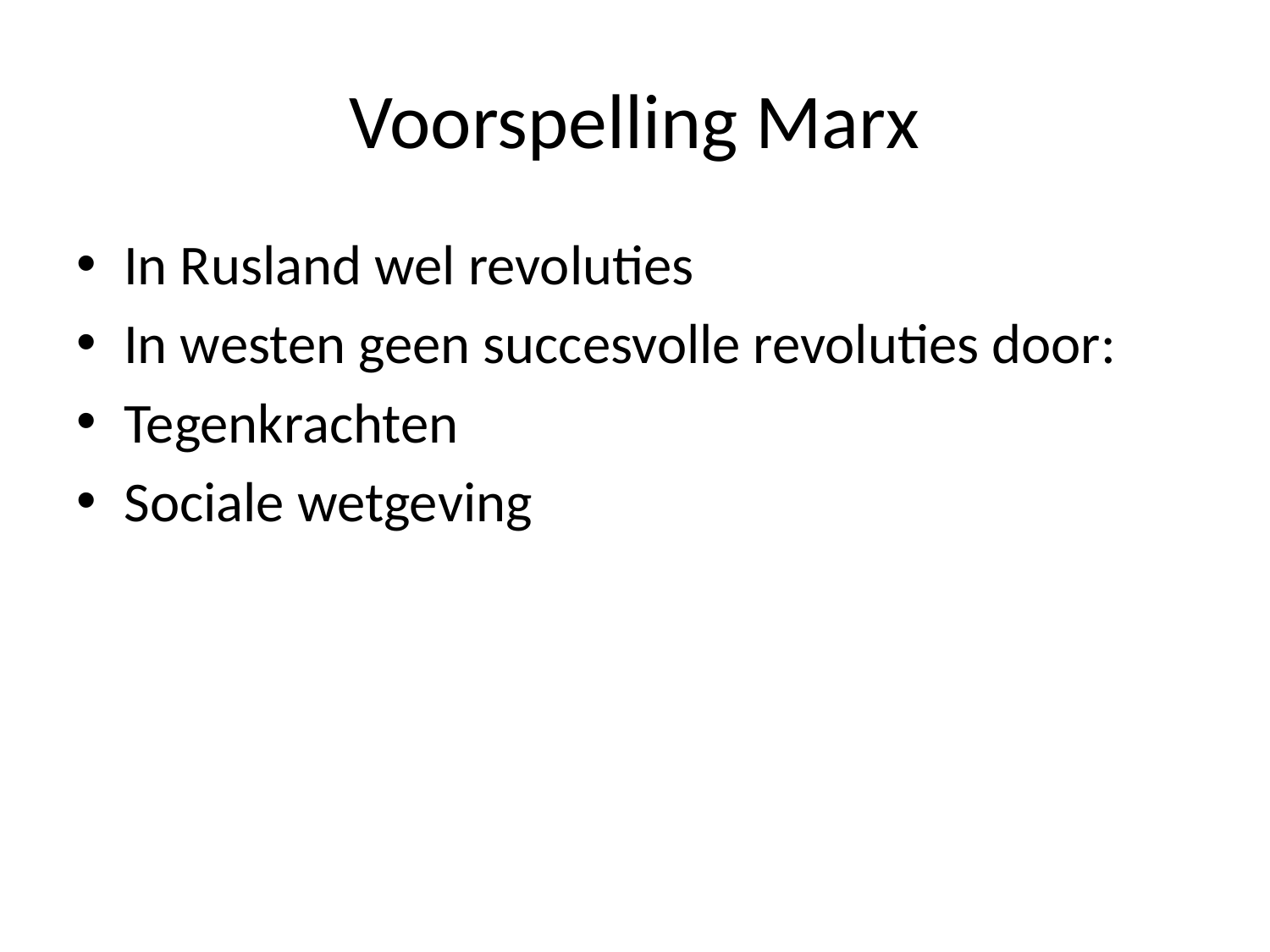

# Voorspelling Marx
In Rusland wel revoluties
In westen geen succesvolle revoluties door:
Tegenkrachten
Sociale wetgeving